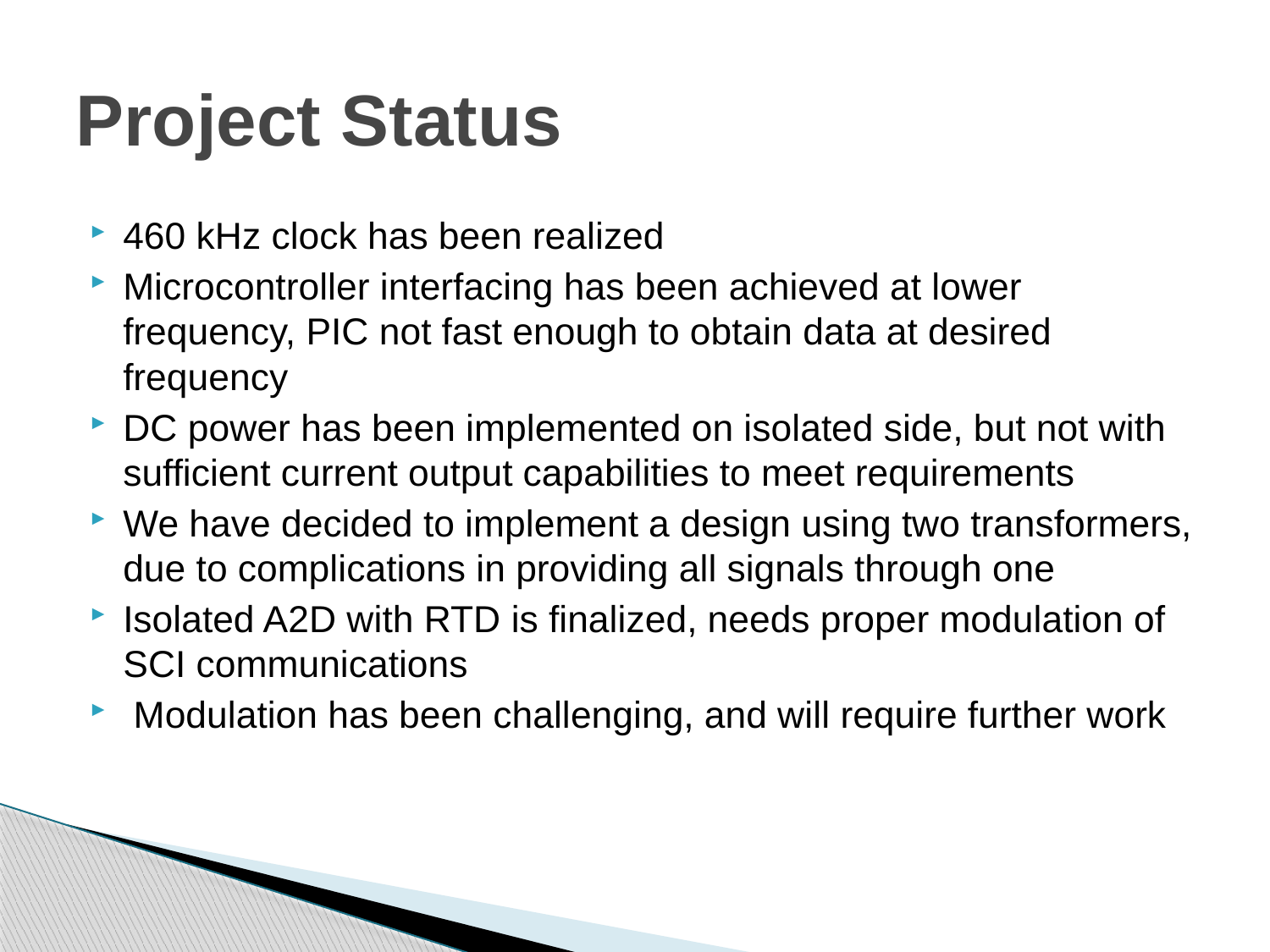

# Project Status
460 kHz clock has been realized
Microcontroller interfacing has been achieved at lower frequency, PIC not fast enough to obtain data at desired frequency
DC power has been implemented on isolated side, but not with sufficient current output capabilities to meet requirements
We have decided to implement a design using two transformers, due to complications in providing all signals through one
Isolated A2D with RTD is finalized, needs proper modulation of SCI communications
 Modulation has been challenging, and will require further work